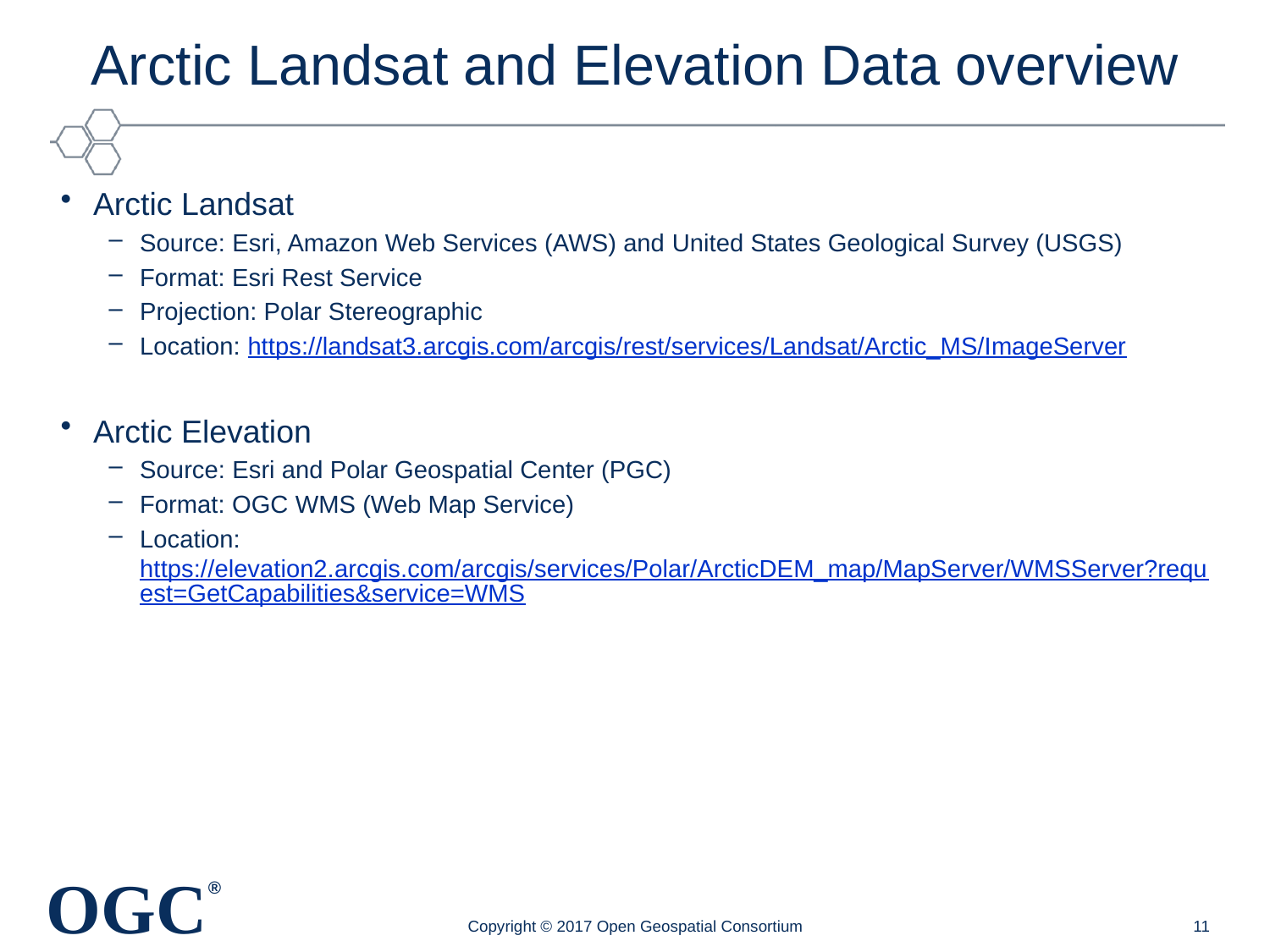

# Arctic Landsat and Elevation Data overview
Arctic Landsat
Source: Esri, Amazon Web Services (AWS) and United States Geological Survey (USGS)
Format: Esri Rest Service
Projection: Polar Stereographic
Location: https://landsat3.arcgis.com/arcgis/rest/services/Landsat/Arctic_MS/ImageServer

Arctic Elevation
Source: Esri and Polar Geospatial Center (PGC)
Format: OGC WMS (Web Map Service)
Location: https://elevation2.arcgis.com/arcgis/services/Polar/ArcticDEM_map/MapServer/WMSServer?request=GetCapabilities&service=WMS

Copyright © 2017 Open Geospatial Consortium
11